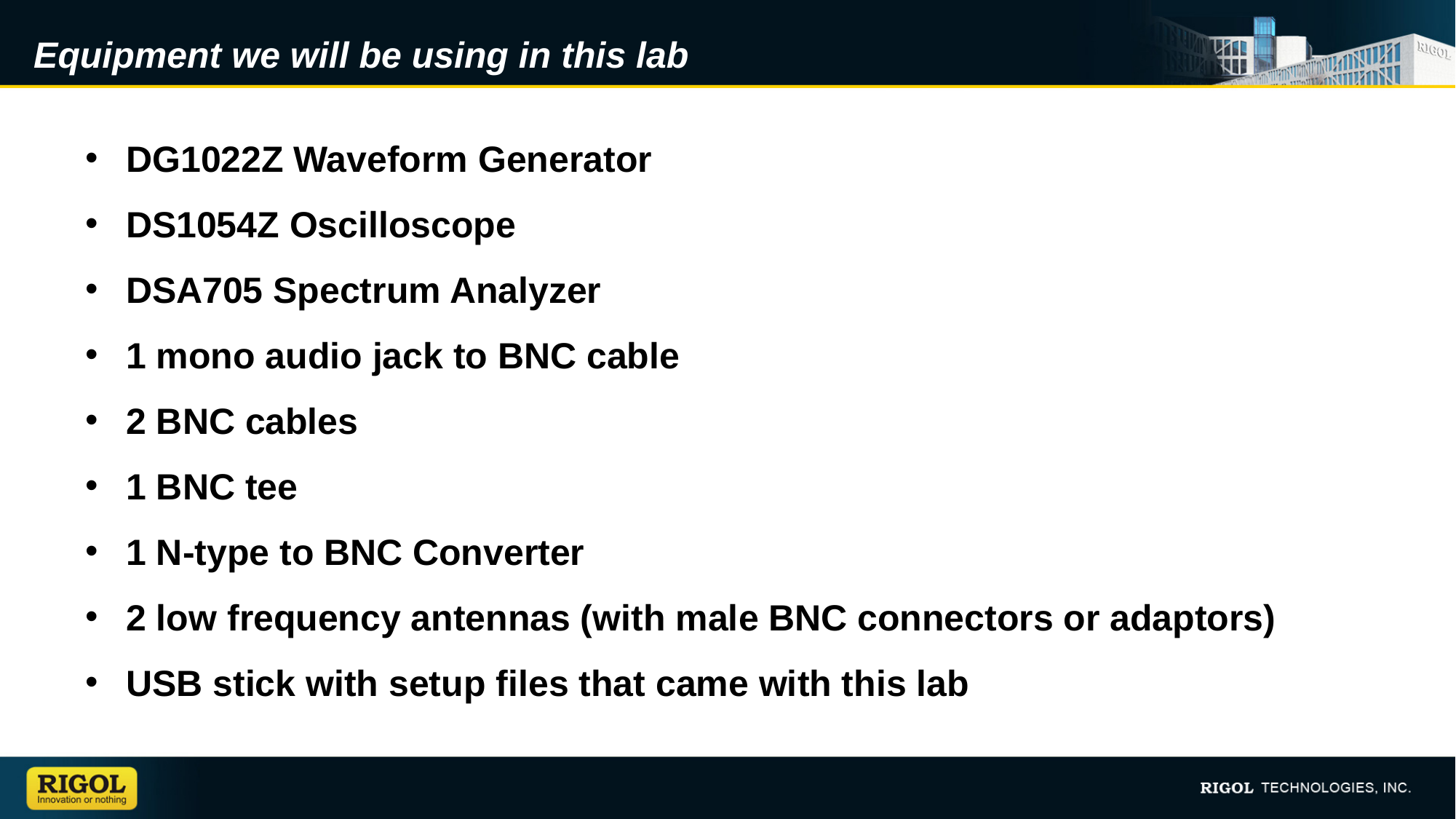

# Equipment we will be using in this lab
DG1022Z Waveform Generator
DS1054Z Oscilloscope
DSA705 Spectrum Analyzer
1 mono audio jack to BNC cable
2 BNC cables
1 BNC tee
1 N-type to BNC Converter
2 low frequency antennas (with male BNC connectors or adaptors)
USB stick with setup files that came with this lab